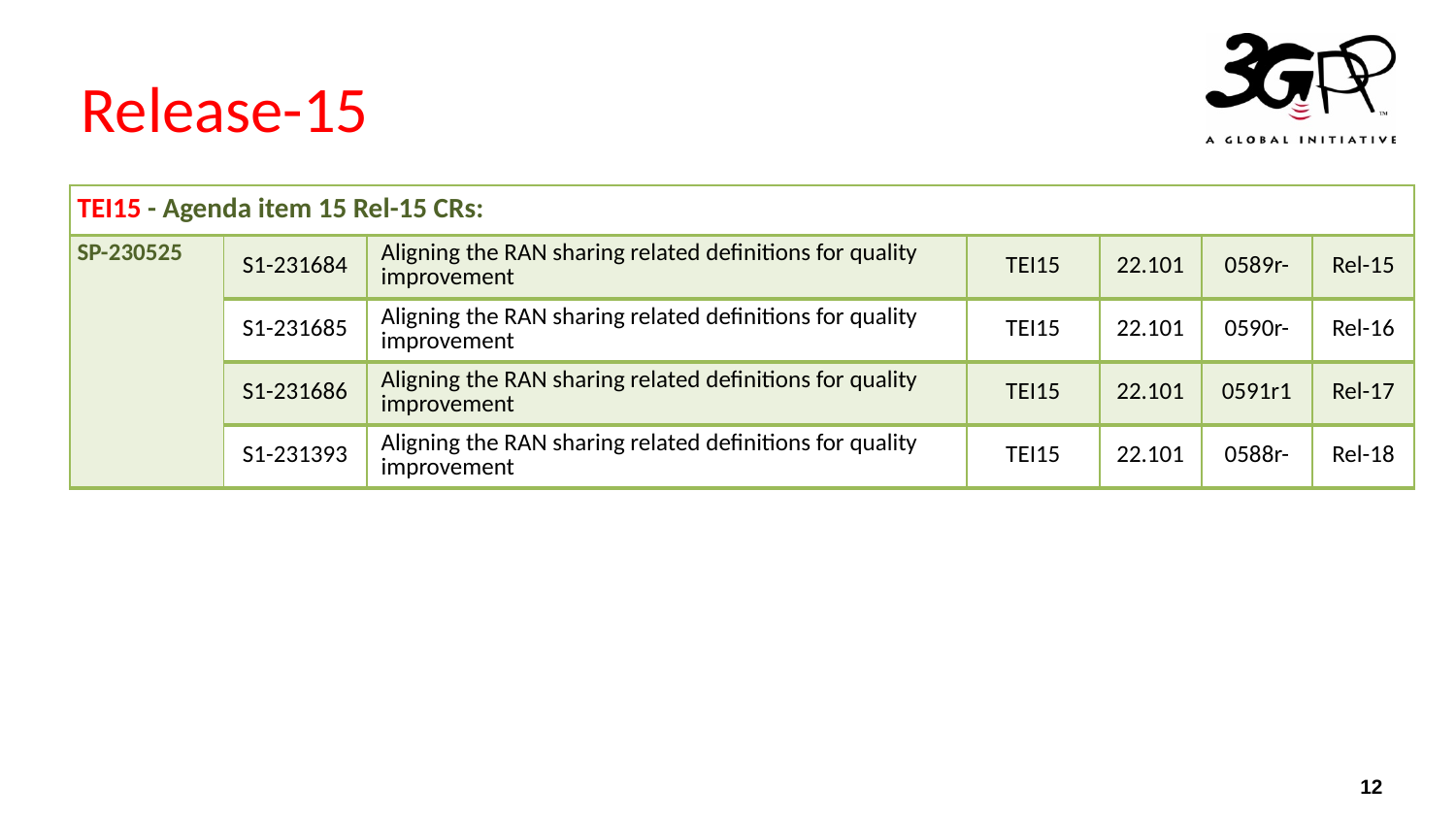

Release-15
| TEI15 - Agenda item 15 Rel-15 CRs: |  |  |  |  |  |  |
| --- | --- | --- | --- | --- | --- | --- |
| SP-230525 | S1-231684 | Aligning the RAN sharing related definitions for quality improvement | TEI15 | 22.101 | 0589r- | Rel-15 |
|  | S1-231685 | Aligning the RAN sharing related definitions for quality improvement | TEI15 | 22.101 | 0590r- | Rel-16 |
|  | S1-231686 | Aligning the RAN sharing related definitions for quality improvement | TEI15 | 22.101 | 0591r1 | Rel-17 |
|  | S1-231393 | Aligning the RAN sharing related definitions for quality improvement | TEI15 | 22.101 | 0588r- | Rel-18 |